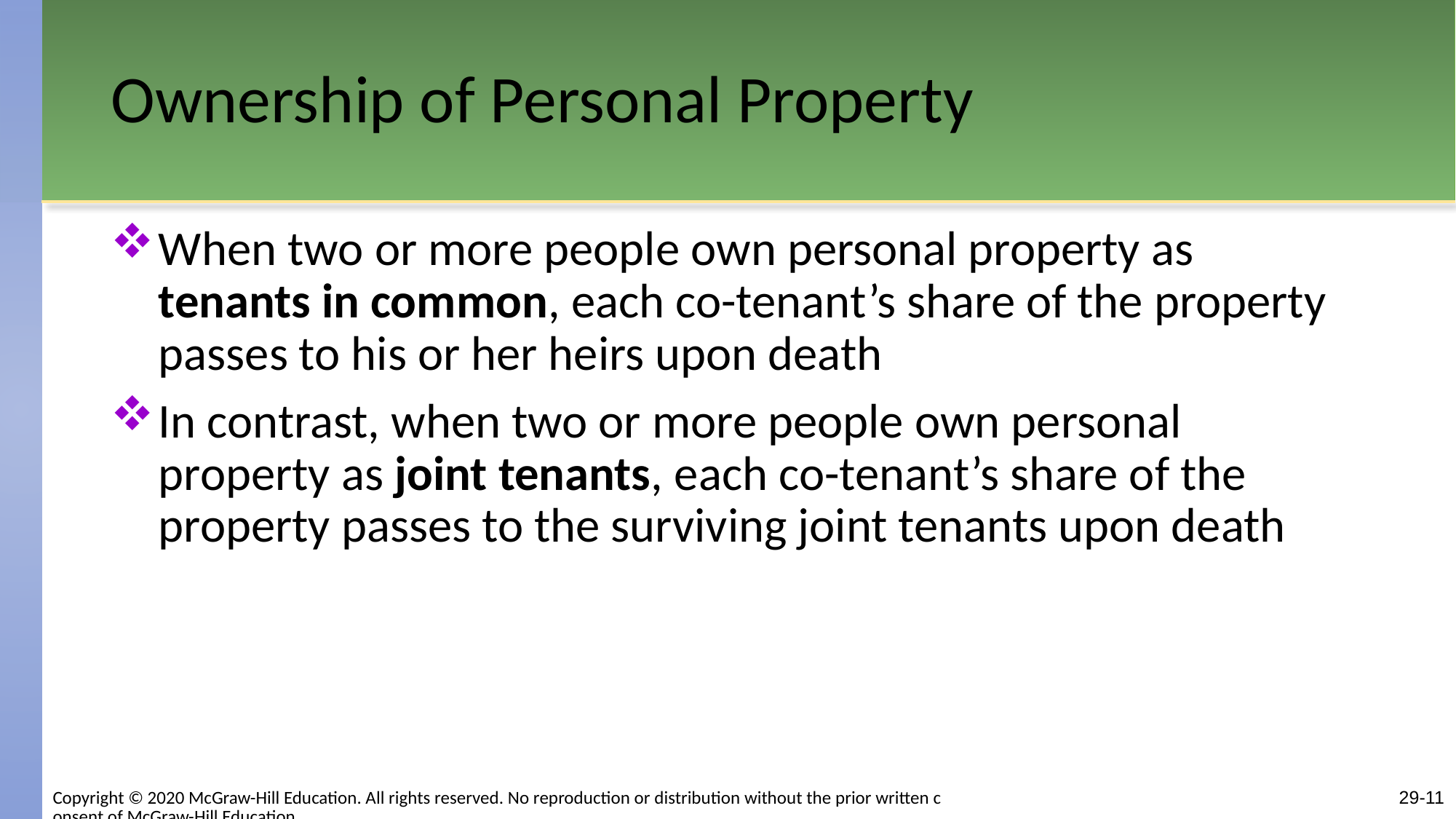

# Ownership of Personal Property
When two or more people own personal property as tenants in common, each co-tenant’s share of the property passes to his or her heirs upon death
In contrast, when two or more people own personal property as joint tenants, each co-tenant’s share of the property passes to the surviving joint tenants upon death
Copyright © 2020 McGraw-Hill Education. All rights reserved. No reproduction or distribution without the prior written consent of McGraw-Hill Education.
29-11